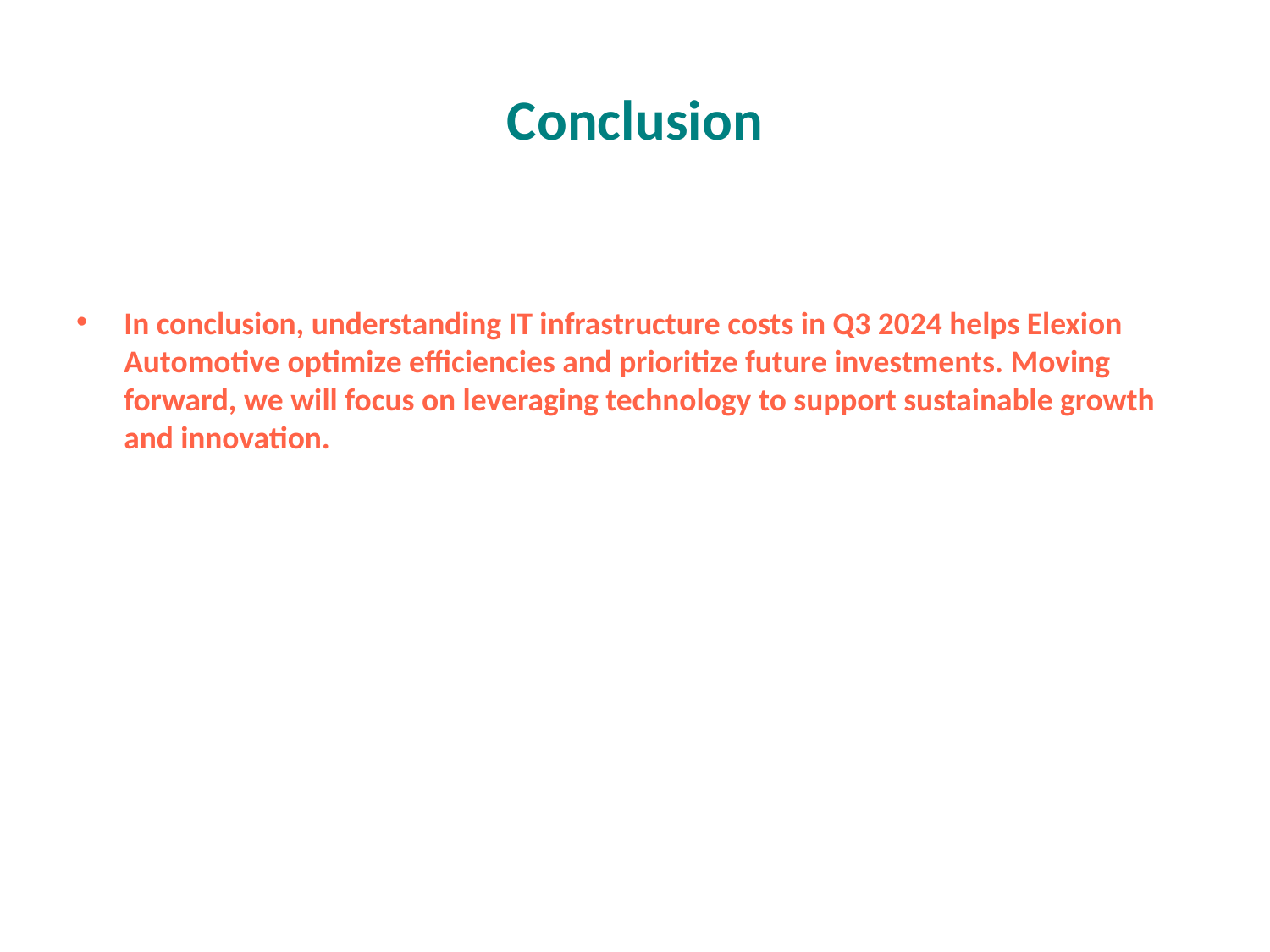

# Conclusion

In conclusion, understanding IT infrastructure costs in Q3 2024 helps Elexion Automotive optimize efficiencies and prioritize future investments. Moving forward, we will focus on leveraging technology to support sustainable growth and innovation.